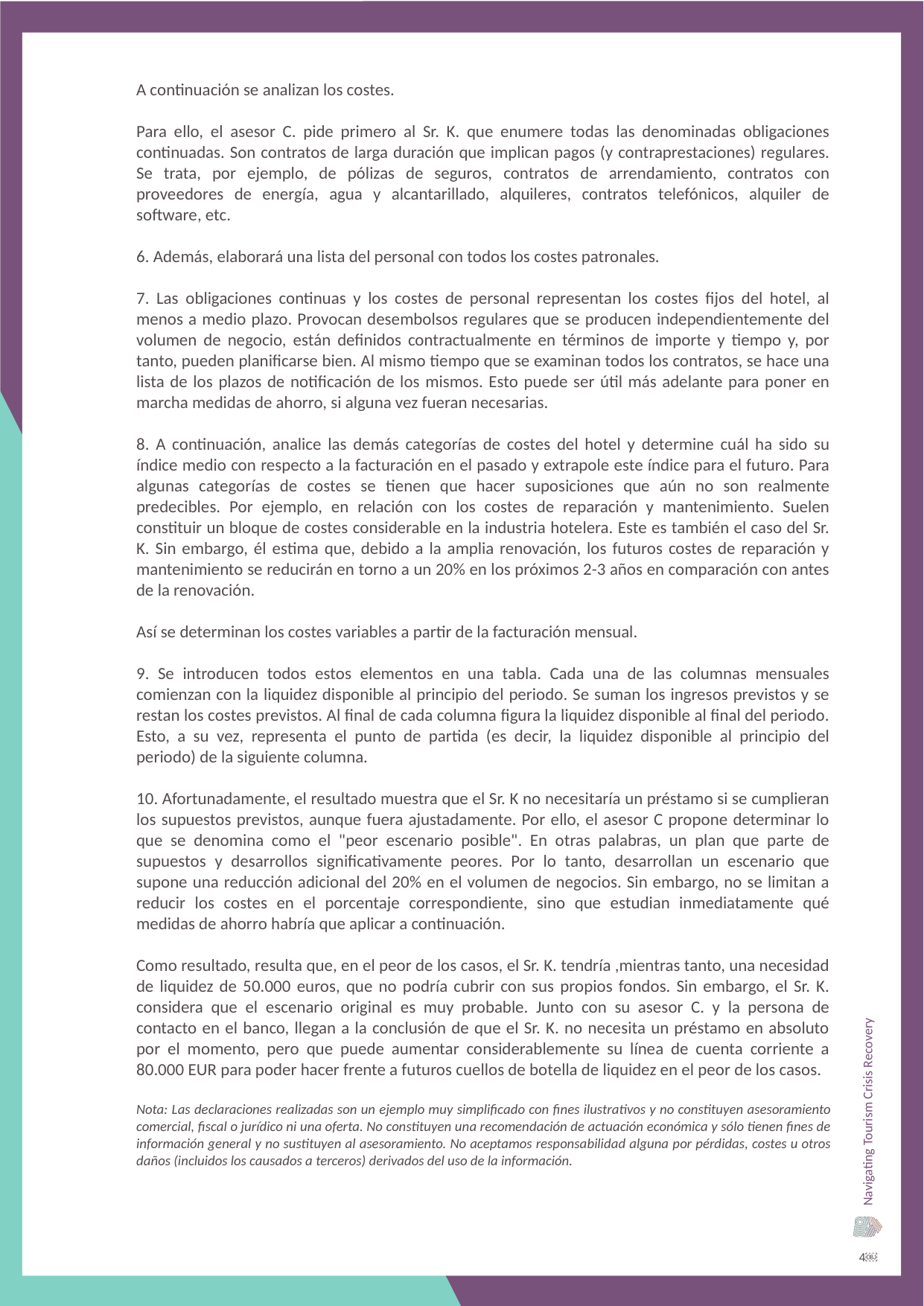

A continuación se analizan los costes.

Para ello, el asesor C. pide primero al Sr. K. que enumere todas las denominadas obligaciones continuadas. Son contratos de larga duración que implican pagos (y contraprestaciones) regulares. Se trata, por ejemplo, de pólizas de seguros, contratos de arrendamiento, contratos con proveedores de energía, agua y alcantarillado, alquileres, contratos telefónicos, alquiler de software, etc.

6. Además, elaborará una lista del personal con todos los costes patronales.

7. Las obligaciones continuas y los costes de personal representan los costes fijos del hotel, al menos a medio plazo. Provocan desembolsos regulares que se producen independientemente del volumen de negocio, están definidos contractualmente en términos de importe y tiempo y, por tanto, pueden planificarse bien. Al mismo tiempo que se examinan todos los contratos, se hace una lista de los plazos de notificación de los mismos. Esto puede ser útil más adelante para poner en marcha medidas de ahorro, si alguna vez fueran necesarias.

8. A continuación, analice las demás categorías de costes del hotel y determine cuál ha sido su índice medio con respecto a la facturación en el pasado y extrapole este índice para el futuro. Para algunas categorías de costes se tienen que hacer suposiciones que aún no son realmente predecibles. Por ejemplo, en relación con los costes de reparación y mantenimiento. Suelen constituir un bloque de costes considerable en la industria hotelera. Este es también el caso del Sr. K. Sin embargo, él estima que, debido a la amplia renovación, los futuros costes de reparación y mantenimiento se reducirán en torno a un 20% en los próximos 2-3 años en comparación con antes de la renovación.

Así se determinan los costes variables a partir de la facturación mensual.

9. Se introducen todos estos elementos en una tabla. Cada una de las columnas mensuales comienzan con la liquidez disponible al principio del periodo. Se suman los ingresos previstos y se restan los costes previstos. Al final de cada columna figura la liquidez disponible al final del periodo. Esto, a su vez, representa el punto de partida (es decir, la liquidez disponible al principio del periodo) de la siguiente columna.

10. Afortunadamente, el resultado muestra que el Sr. K no necesitaría un préstamo si se cumplieran los supuestos previstos, aunque fuera ajustadamente. Por ello, el asesor C propone determinar lo que se denomina como el "peor escenario posible". En otras palabras, un plan que parte de supuestos y desarrollos significativamente peores. Por lo tanto, desarrollan un escenario que supone una reducción adicional del 20% en el volumen de negocios. Sin embargo, no se limitan a reducir los costes en el porcentaje correspondiente, sino que estudian inmediatamente qué medidas de ahorro habría que aplicar a continuación.

Como resultado, resulta que, en el peor de los casos, el Sr. K. tendría ,mientras tanto, una necesidad de liquidez de 50.000 euros, que no podría cubrir con sus propios fondos. Sin embargo, el Sr. K. considera que el escenario original es muy probable. Junto con su asesor C. y la persona de contacto en el banco, llegan a la conclusión de que el Sr. K. no necesita un préstamo en absoluto por el momento, pero que puede aumentar considerablemente su línea de cuenta corriente a 80.000 EUR para poder hacer frente a futuros cuellos de botella de liquidez en el peor de los casos.

Nota: Las declaraciones realizadas son un ejemplo muy simplificado con fines ilustrativos y no constituyen asesoramiento comercial, fiscal o jurídico ni una oferta. No constituyen una recomendación de actuación económica y sólo tienen fines de información general y no sustituyen al asesoramiento. No aceptamos responsabilidad alguna por pérdidas, costes u otros daños (incluidos los causados a terceros) derivados del uso de la información.